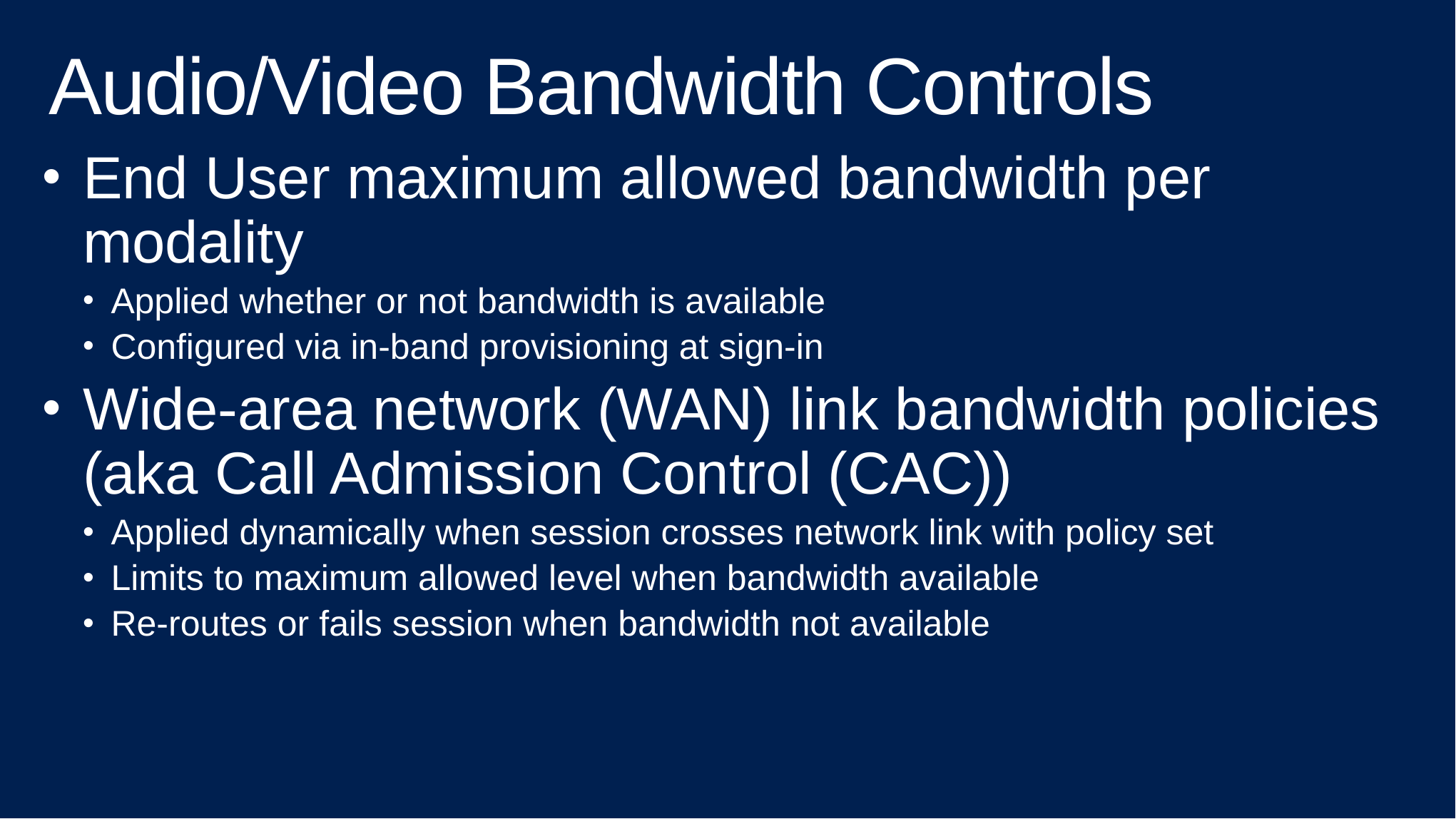

# Audio/Video Bandwidth Controls
End User maximum allowed bandwidth per modality
Applied whether or not bandwidth is available
Configured via in-band provisioning at sign-in
Wide-area network (WAN) link bandwidth policies (aka Call Admission Control (CAC))
Applied dynamically when session crosses network link with policy set
Limits to maximum allowed level when bandwidth available
Re-routes or fails session when bandwidth not available